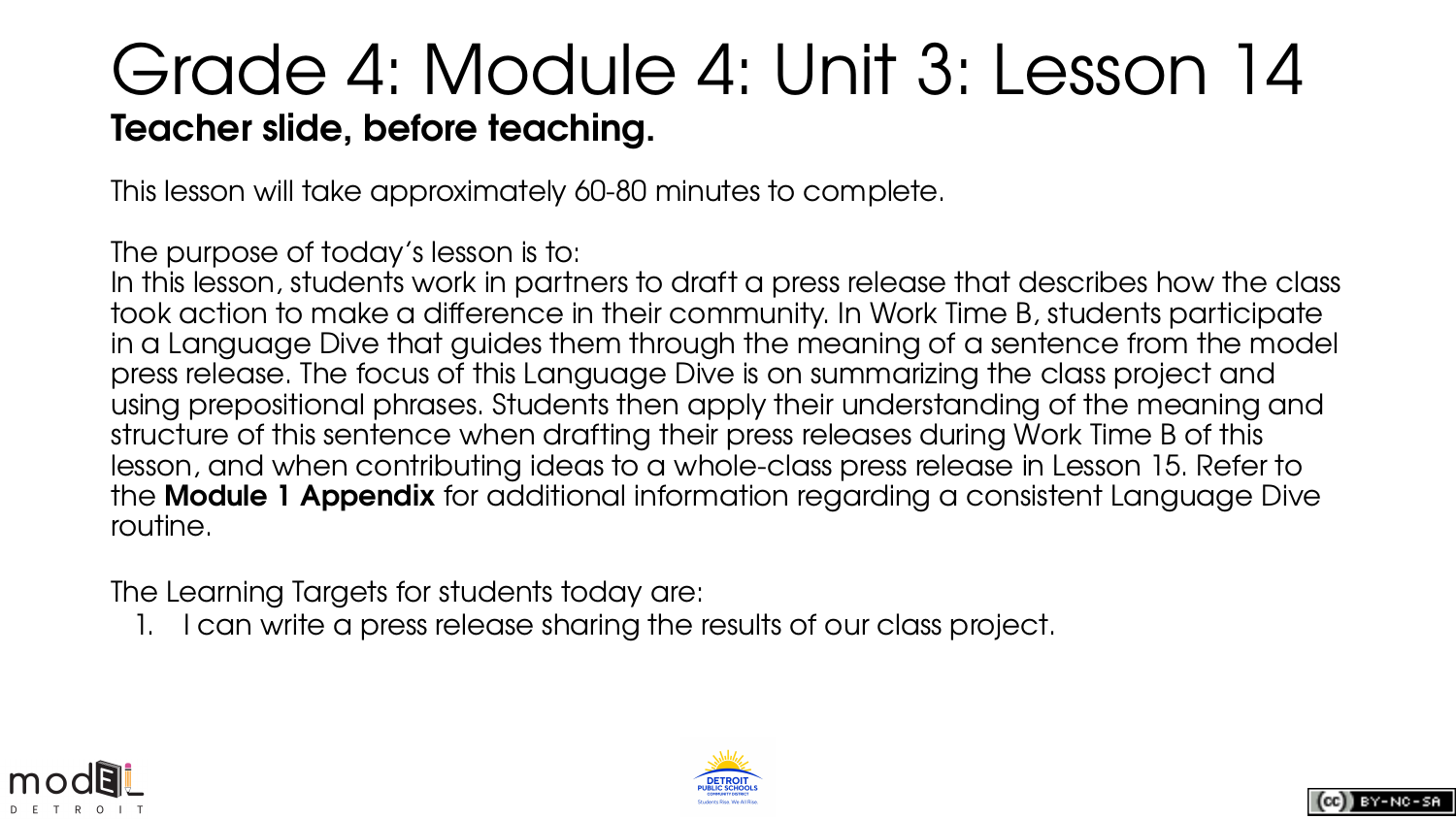

# Grade 4: Module 4: Unit 3: Lesson 14
Teacher slide, before teaching.
This lesson will take approximately 60-80 minutes to complete.

The purpose of today’s lesson is to:
In this lesson, students work in partners to draft a press release that describes how the class took action to make a difference in their community. In Work Time B, students participate in a Language Dive that guides them through the meaning of a sentence from the model press release. The focus of this Language Dive is on summarizing the class project and using prepositional phrases. Students then apply their understanding of the meaning and structure of this sentence when drafting their press releases during Work Time B of this lesson, and when contributing ideas to a whole-class press release in Lesson 15. Refer to the Module 1 Appendix for additional information regarding a consistent Language Dive routine.

The Learning Targets for students today are:
I can write a press release sharing the results of our class project.